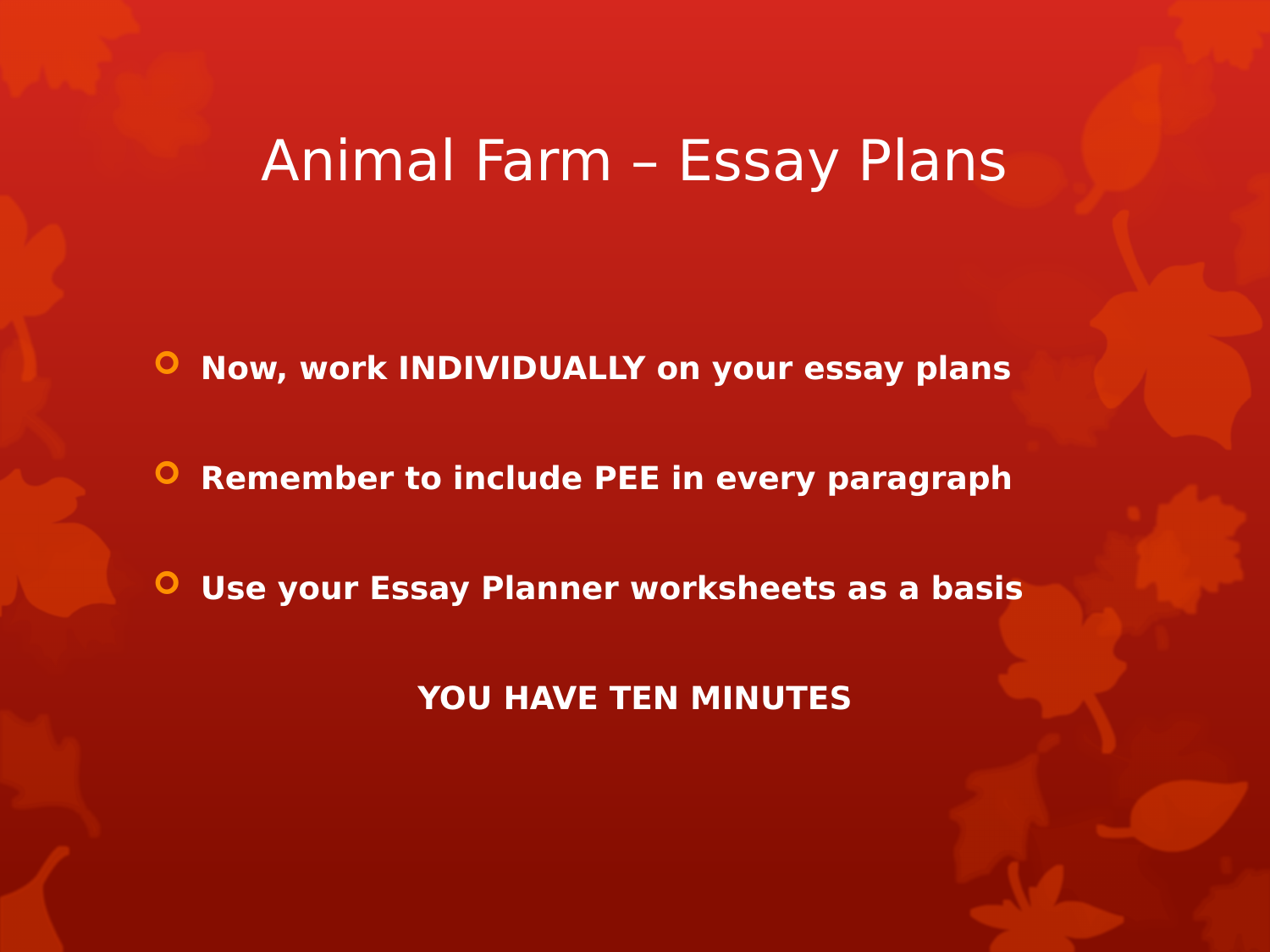

# Animal Farm – Essay Plans
Now, work INDIVIDUALLY on your essay plans

Remember to include PEE in every paragraph

Use your Essay Planner worksheets as a basis

YOU HAVE TEN MINUTES